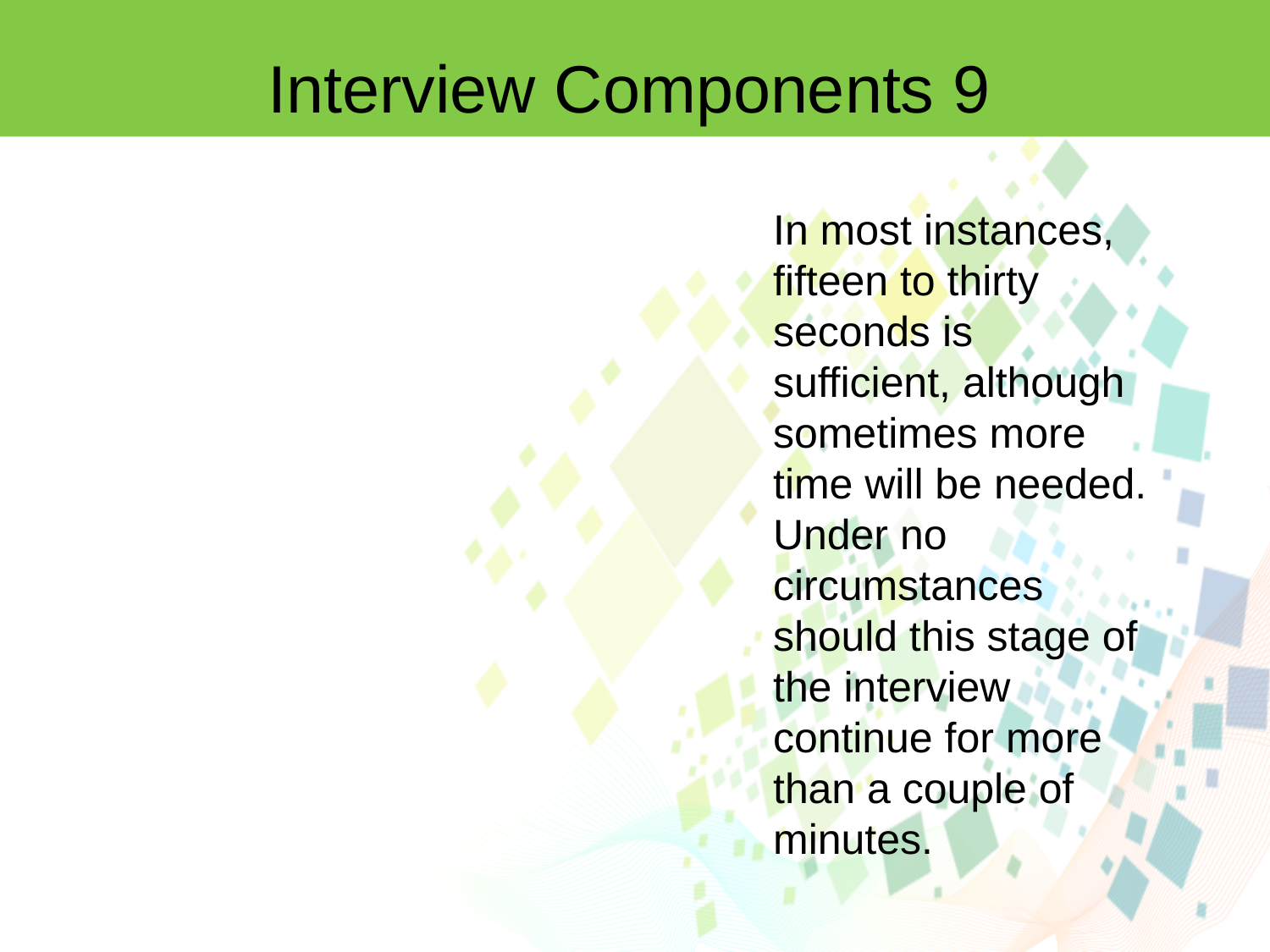

Interview Components 9
In most instances, fifteen to thirty seconds is sufficient, although sometimes more time will be needed. Under no circumstances should this stage of the interview continue for more than a couple of minutes.